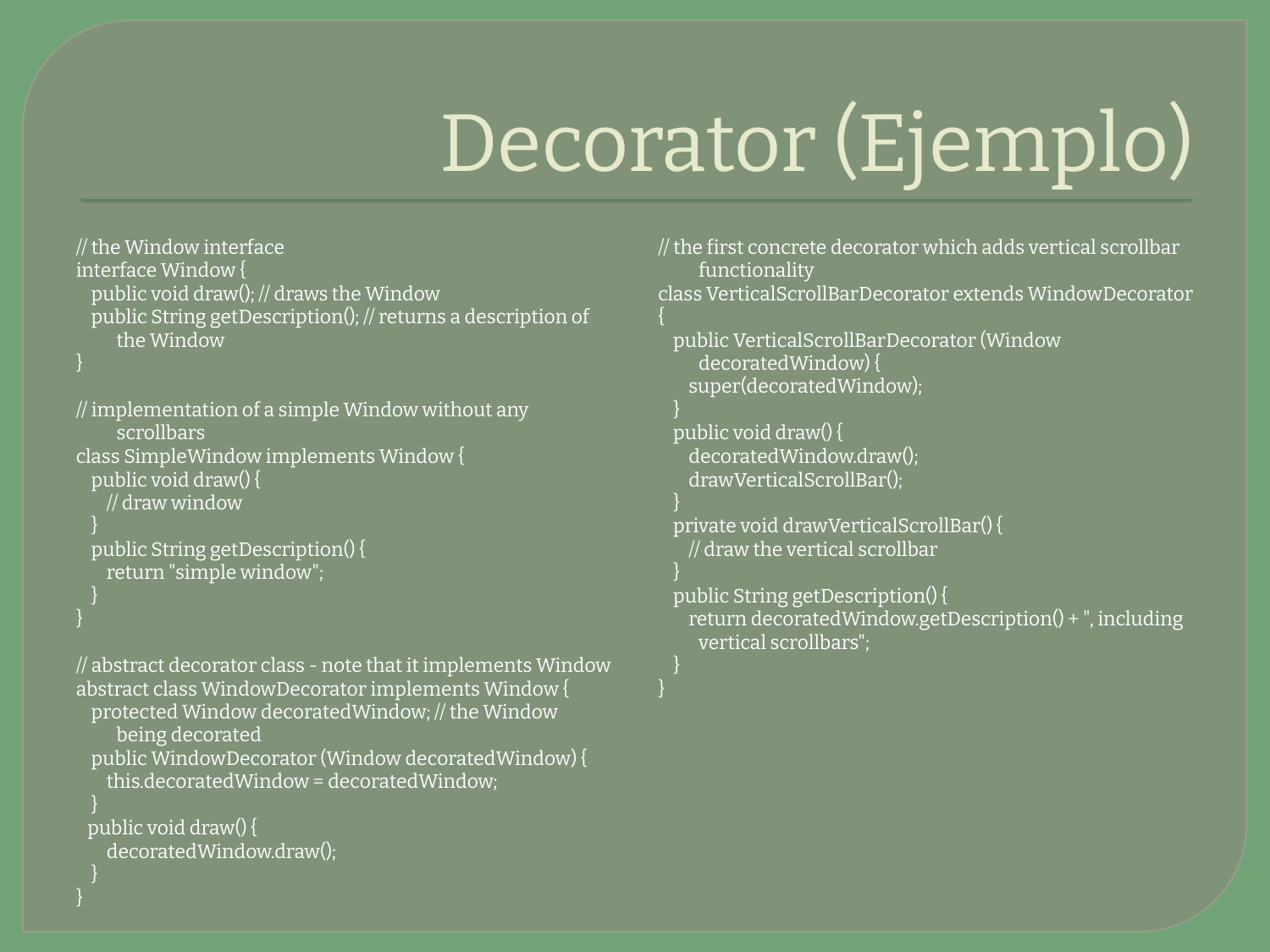

# Decorator (Ejemplo)
// the Window interface
interface Window {
    public void draw(); // draws the Window
    public String getDescription(); // returns a description of the Window
}

// implementation of a simple Window without any scrollbars
class SimpleWindow implements Window {
    public void draw() {
        // draw window
    }
    public String getDescription() {
        return "simple window";
    }
}

// abstract decorator class - note that it implements Window
abstract class WindowDecorator implements Window {
    protected Window decoratedWindow; // the Window being decorated
    public WindowDecorator (Window decoratedWindow) {
        this.decoratedWindow = decoratedWindow;
    }
   public void draw() {
        decoratedWindow.draw();
    }
}

// the first concrete decorator which adds vertical scrollbar functionality
class VerticalScrollBarDecorator extends WindowDecorator
{
    public VerticalScrollBarDecorator (Window decoratedWindow) {
        super(decoratedWindow);
    }
    public void draw() {
        decoratedWindow.draw();
        drawVerticalScrollBar();
    }
    private void drawVerticalScrollBar() {
        // draw the vertical scrollbar
    }
    public String getDescription() {
        return decoratedWindow.getDescription() + ", including vertical scrollbars";
    }
}